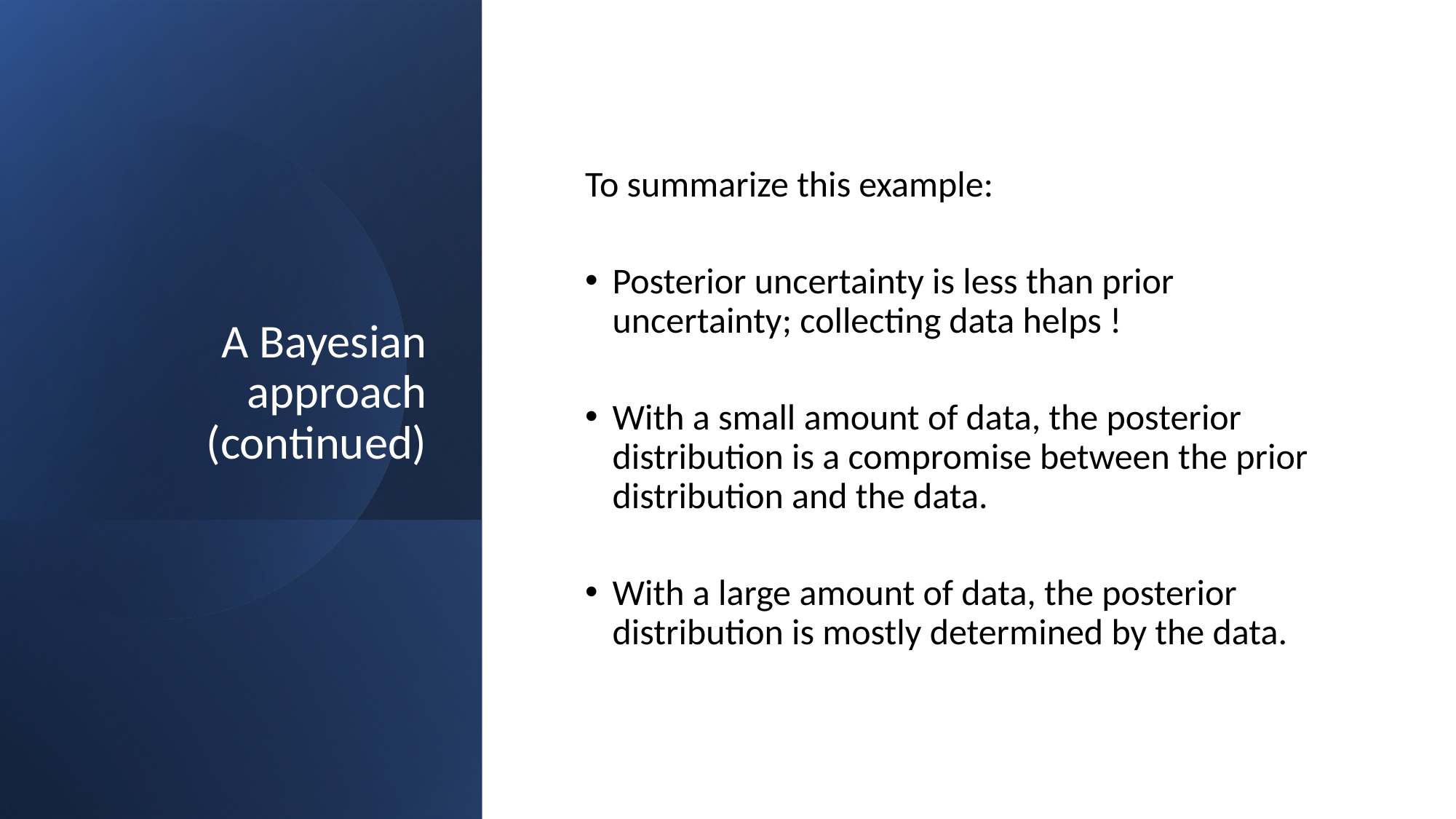

# A Bayesian approach (continued)
To summarize this example:

Posterior uncertainty is less than prior uncertainty; collecting data helps !

With a small amount of data, the posterior distribution is a compromise between the prior distribution and the data.

With a large amount of data, the posterior distribution is mostly determined by the data.